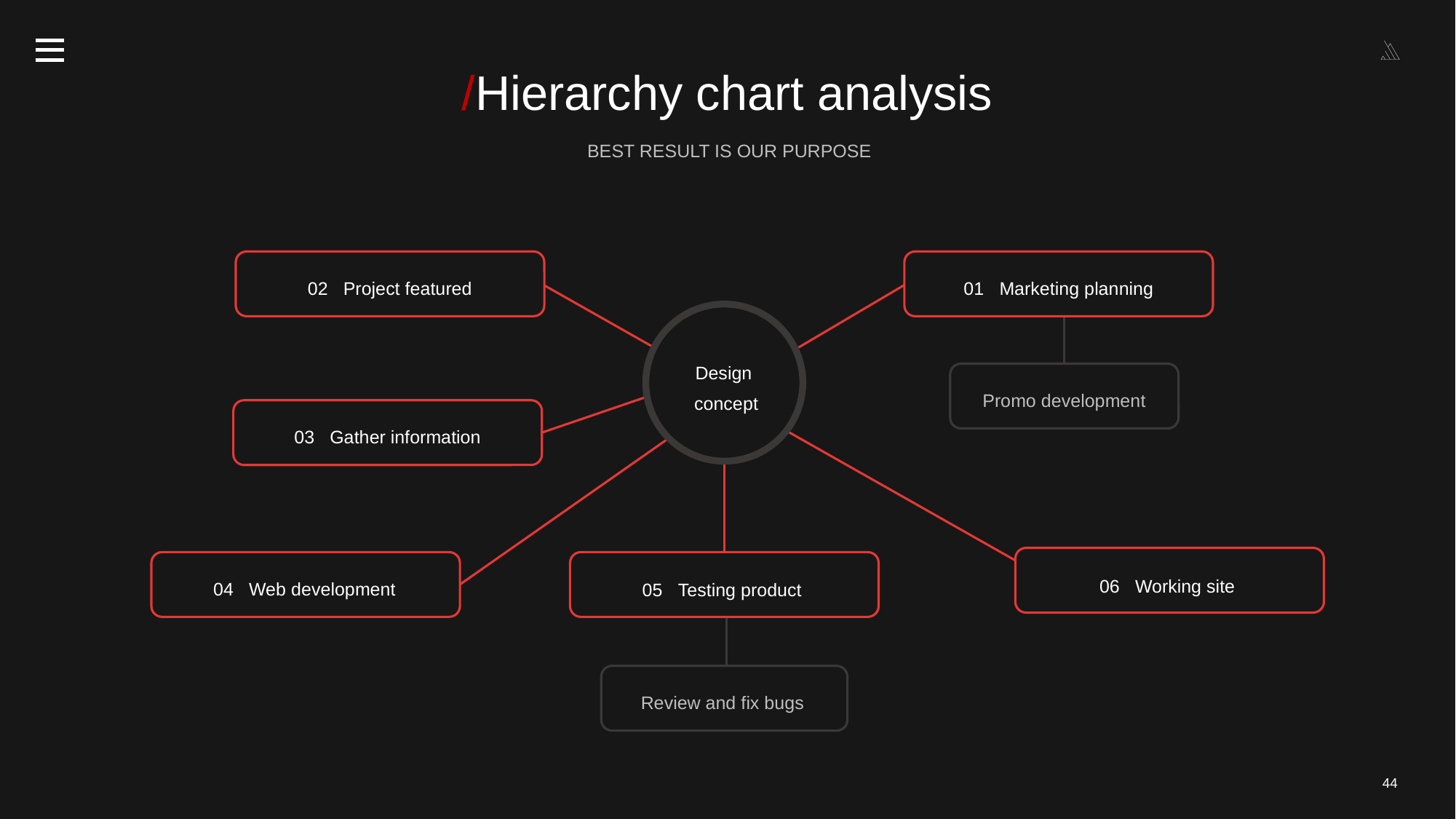

/Hierarchy chart analysis
BEST RESULT IS OUR PURPOSE

02   Project featured
01   Marketing planning

Design
concept

Promo development

03   Gather information

06   Working site
04   Web development
05   Testing product

Review and fix bugs